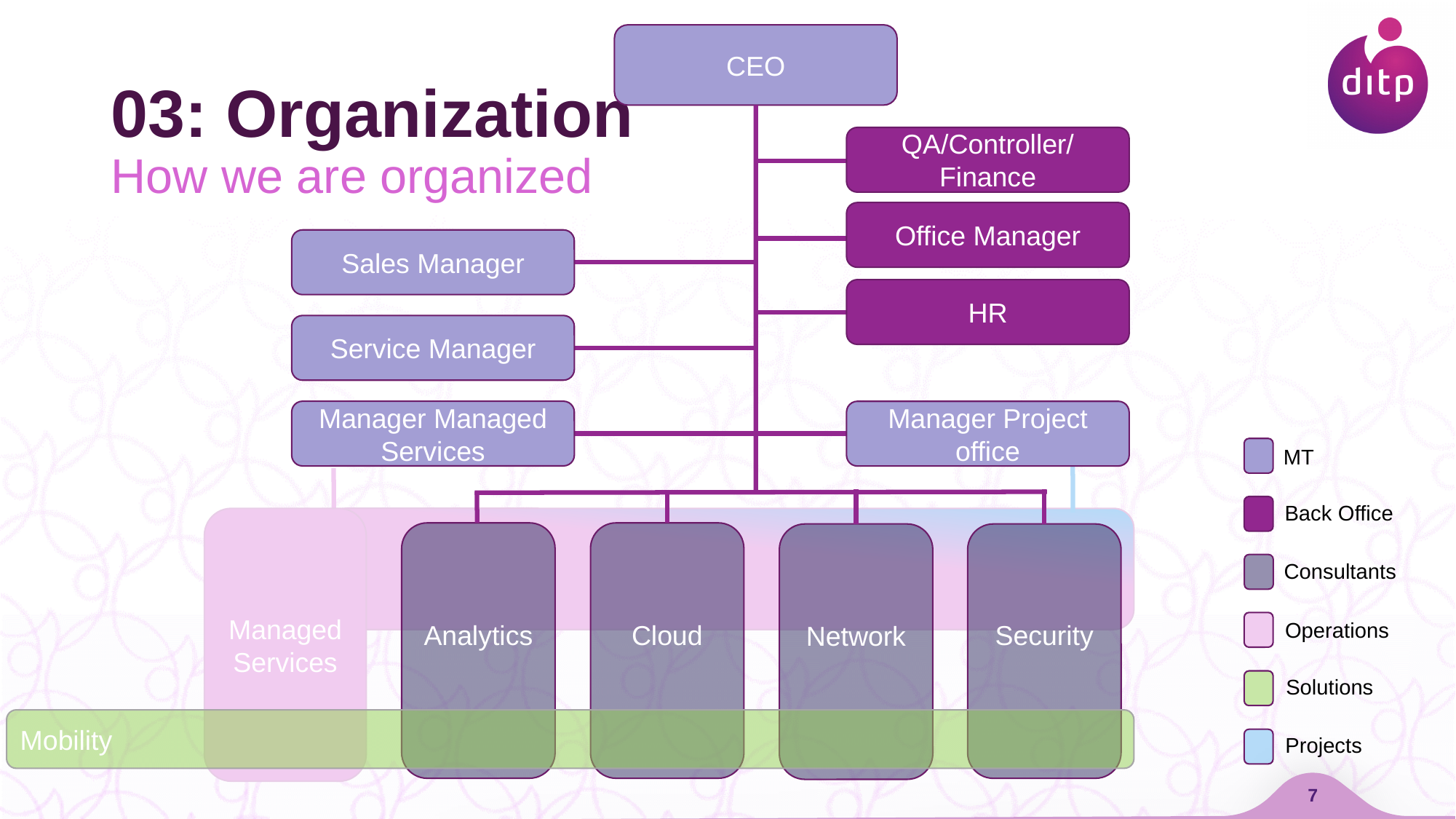

CEO
QA/Controller/Finance
Office Manager
Sales Manager
HR
Service Manager
Manager Managed Services
Manager Project office

MT
Back Office

Managed Services

Cloud

Analytics

Network

Security

Consultants

Operations

Solutions

Mobility
Projects

# 03: Organization How we are organized

7